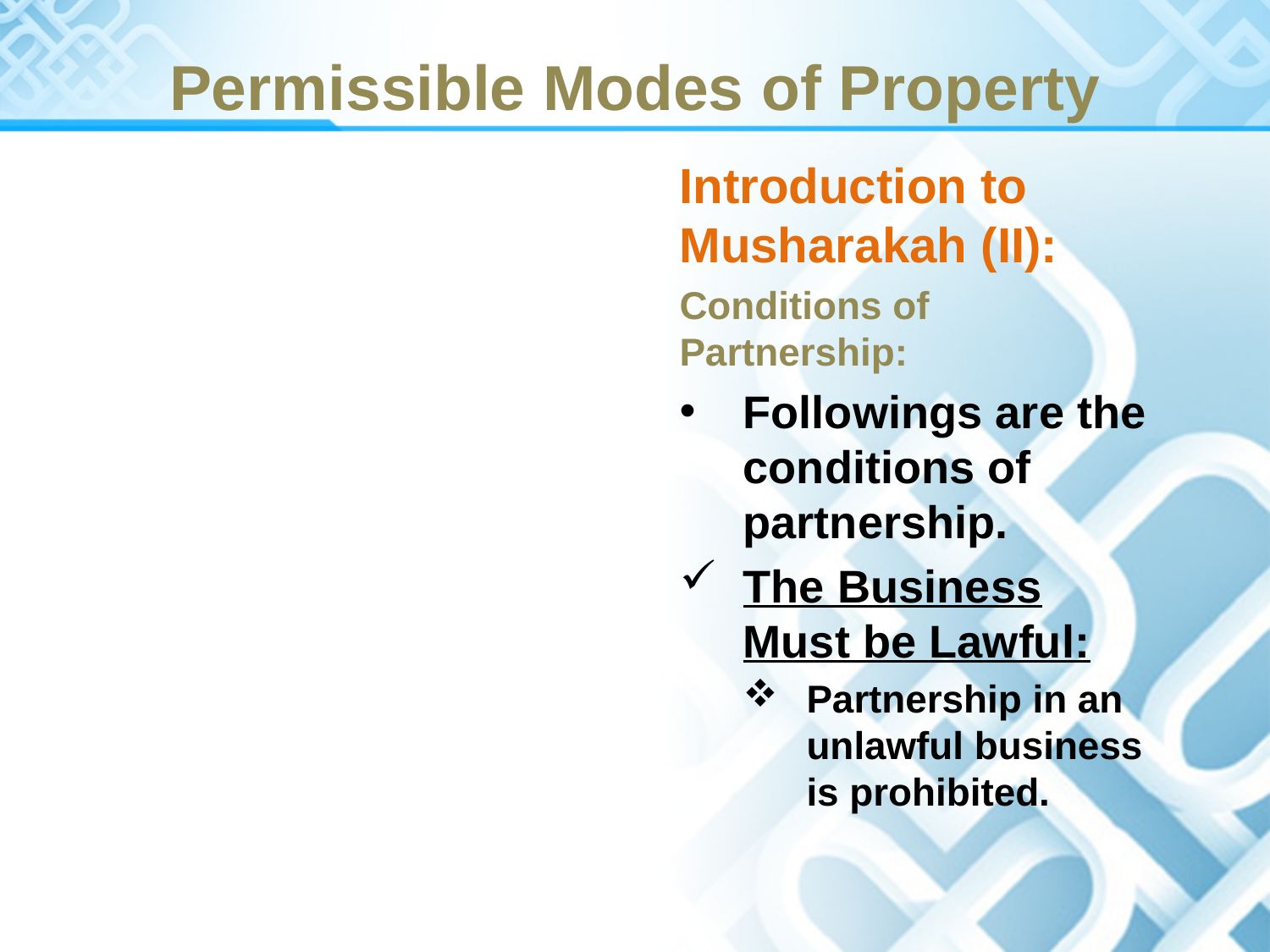

Permissible Modes of Property
Introduction to Musharakah (II):
Conditions of Partnership:
Followings are the conditions of partnership.
The Business Must be Lawful:
Partnership in an unlawful business is prohibited.